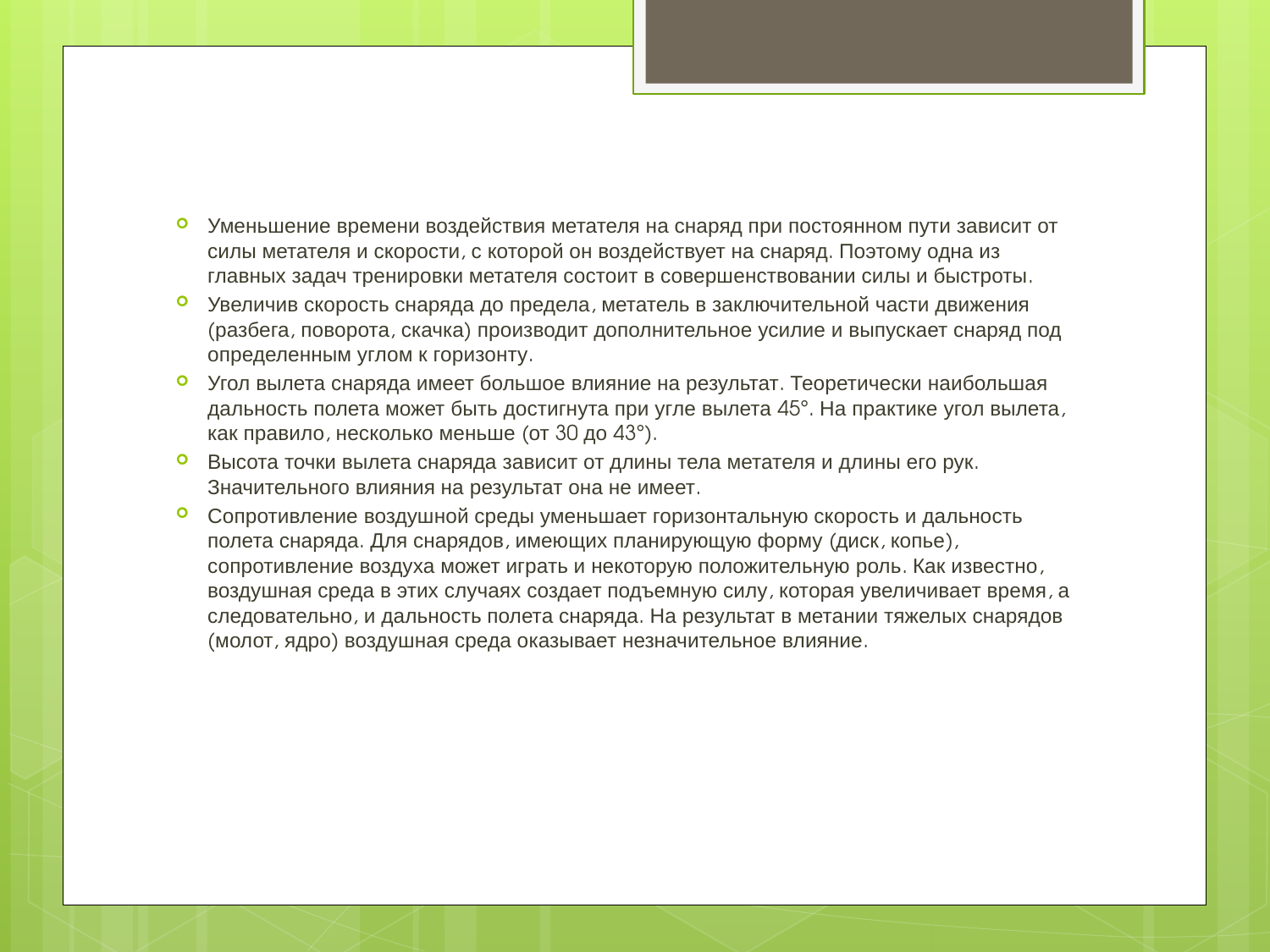

Уменьшение времени воздействия метателя на снаряд при постоянном пути зависит от силы метателя и скорости, с которой он воздействует на снаряд. Поэтому одна из главных задач тренировки метателя состоит в совершенствовании силы и быстроты.
Увеличив скорость снаряда до предела, метатель в заключительной части движения (разбега, поворота, скачка) производит дополнительное усилие и выпускает снаряд под определенным углом к горизонту.
Угол вылета снаряда имеет большое влияние на результат. Теоретически наибольшая дальность полета может быть достигнута при угле вылета 45°. На практике угол вылета, как правило, несколько меньше (от 30 до 43°).
Высота точки вылета снаряда зависит от длины тела метателя и длины его рук. Значительного влияния на результат она не имеет.
Сопротивление воздушной среды уменьшает горизонтальную скорость и дальность полета снаряда. Для снарядов, имеющих планирующую форму (диск, копье), сопротивление воздуха может играть и некоторую положительную роль. Как известно, воздушная среда в этих случаях создает подъемную силу, которая увеличивает время, а следовательно, и дальность полета снаряда. На результат в метании тяжелых снарядов (молот, ядро) воздушная среда оказывает незначительное влияние.